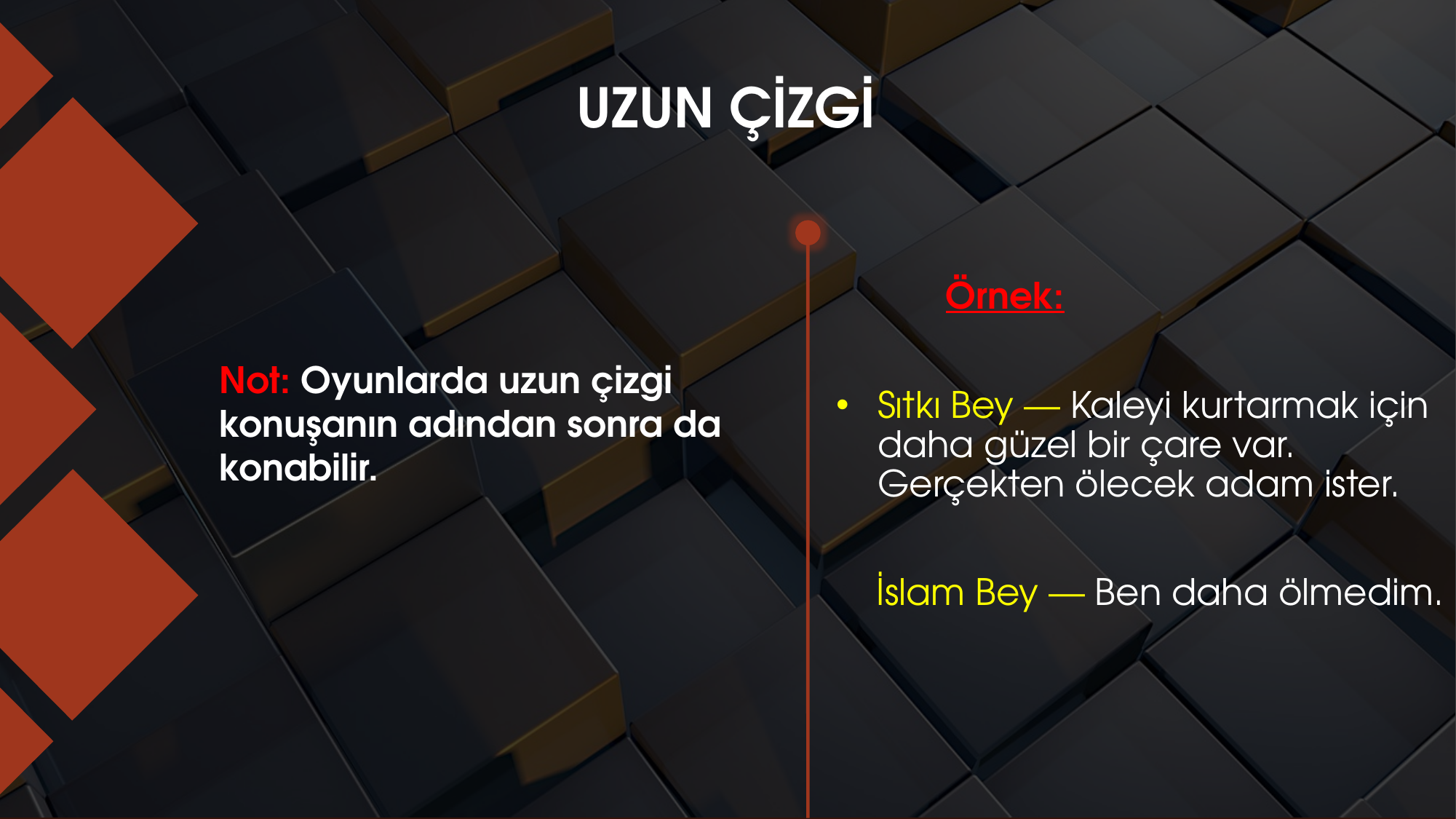

# UZUN ÇİZGİ

	Örnek:

Sıtkı Bey — Kaleyi kurtarmak için daha güzel bir çare var. Gerçekten ölecek adam ister.

    İslam Bey — Ben daha ölmedim.

Not: Oyunlarda uzun çizgi konuşanın adından sonra da konabilir.